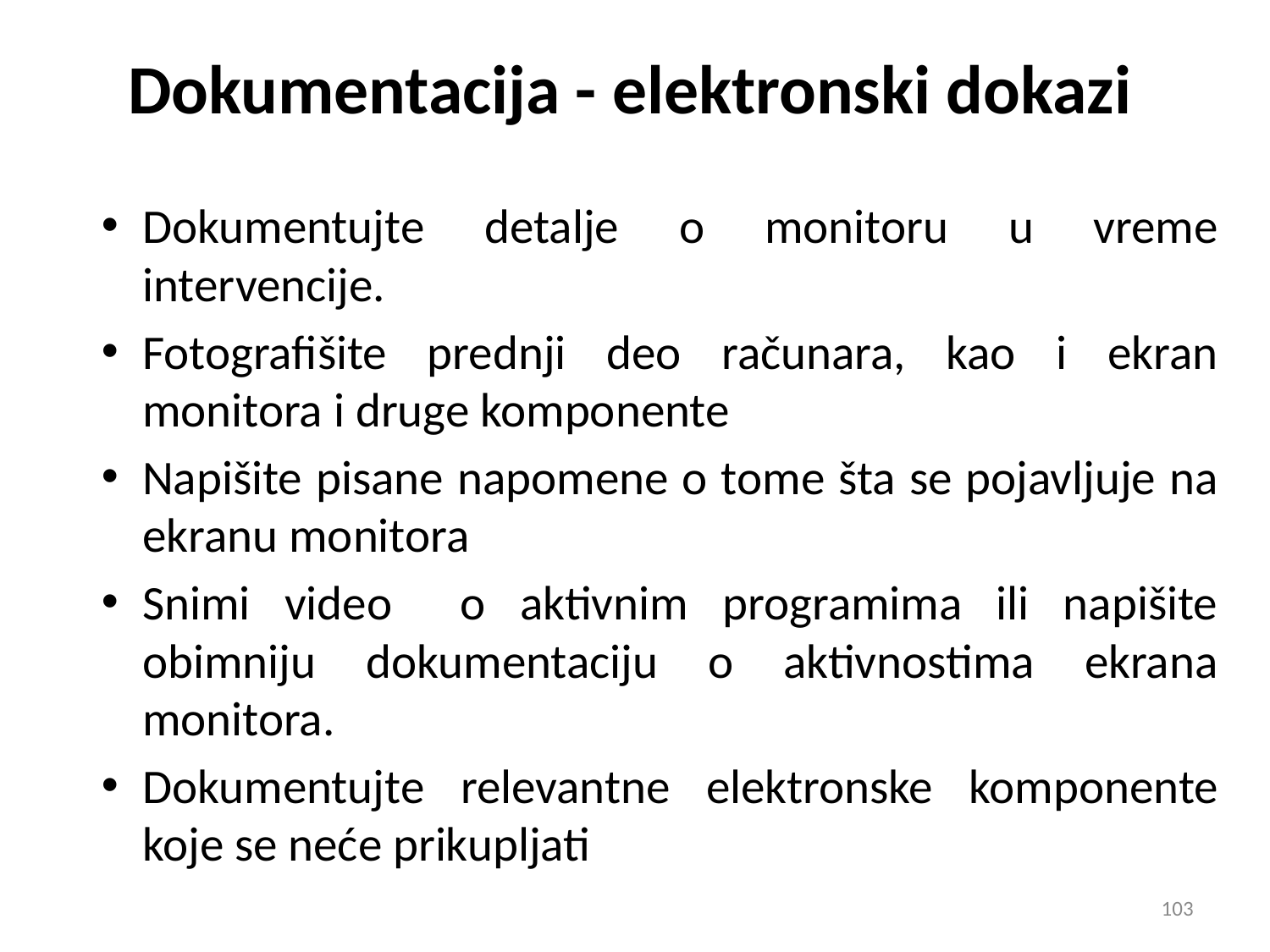

# Dokumentacija - elektronski dokazi
Dokumentujte detalje o monitoru u vreme intervencije.
Fotografišite prednji deo računara, kao i ekran monitora i druge komponente
Napišite pisane napomene o tome šta se pojavljuje na ekranu monitora
Snimi video  o aktivnim programima ili napišite obimniju dokumentaciju o aktivnostima ekrana monitora.
Dokumentujte relevantne elektronske komponente koje se neće prikupljati

103